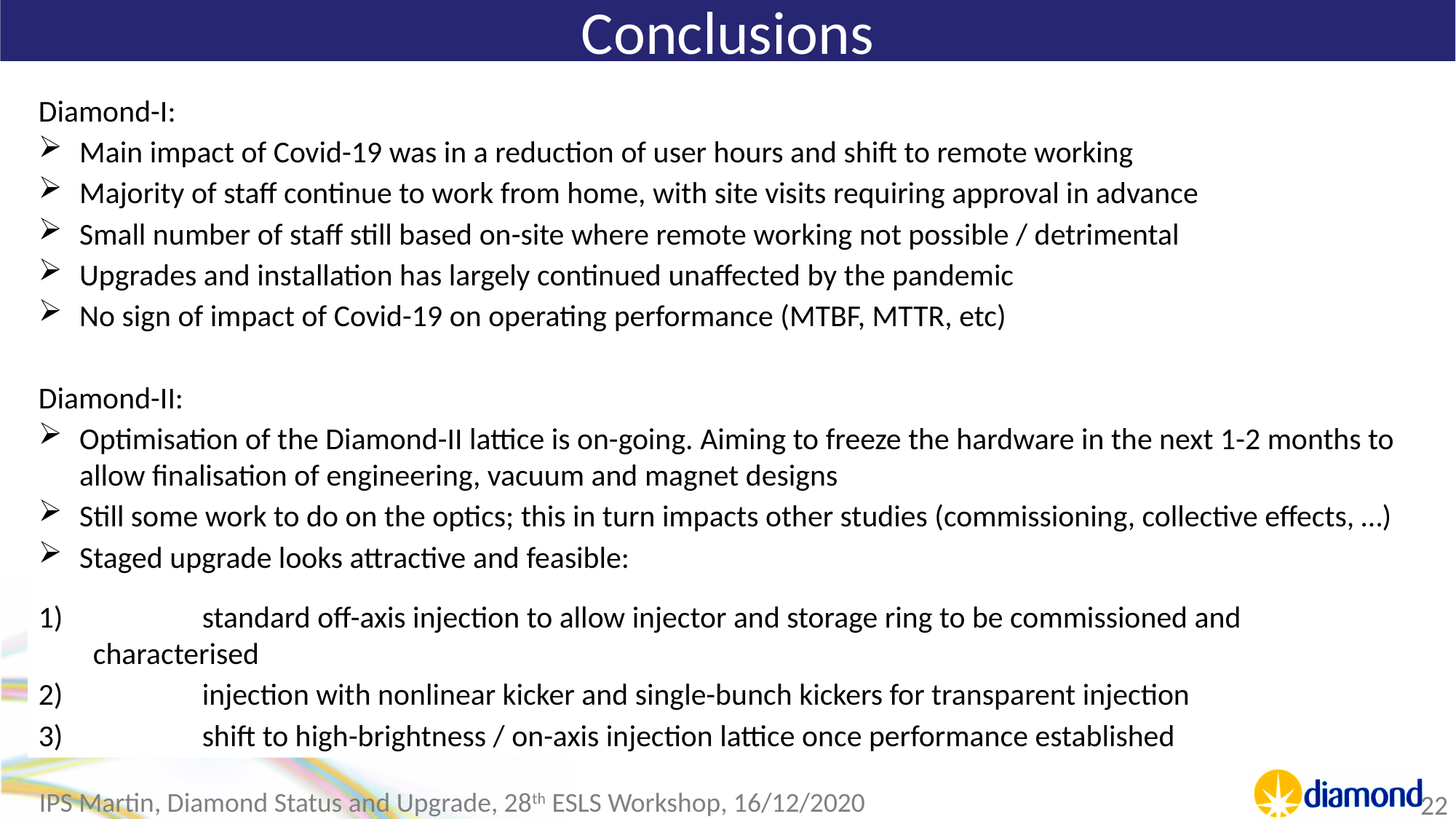

# Conclusions
Diamond-I:
Main impact of Covid-19 was in a reduction of user hours and shift to remote working
Majority of staff continue to work from home, with site visits requiring approval in advance
Small number of staff still based on-site where remote working not possible / detrimental
Upgrades and installation has largely continued unaffected by the pandemic
No sign of impact of Covid-19 on operating performance (MTBF, MTTR, etc)

Diamond-II:
Optimisation of the Diamond-II lattice is on-going. Aiming to freeze the hardware in the next 1-2 months to allow finalisation of engineering, vacuum and magnet designs
Still some work to do on the optics; this in turn impacts other studies (commissioning, collective effects, …)
Staged upgrade looks attractive and feasible:

	standard off-axis injection to allow injector and storage ring to be commissioned and characterised
	injection with nonlinear kicker and single-bunch kickers for transparent injection
	shift to high-brightness / on-axis injection lattice once performance established
IPS Martin, Diamond Status and Upgrade, 28th ESLS Workshop, 16/12/2020
22